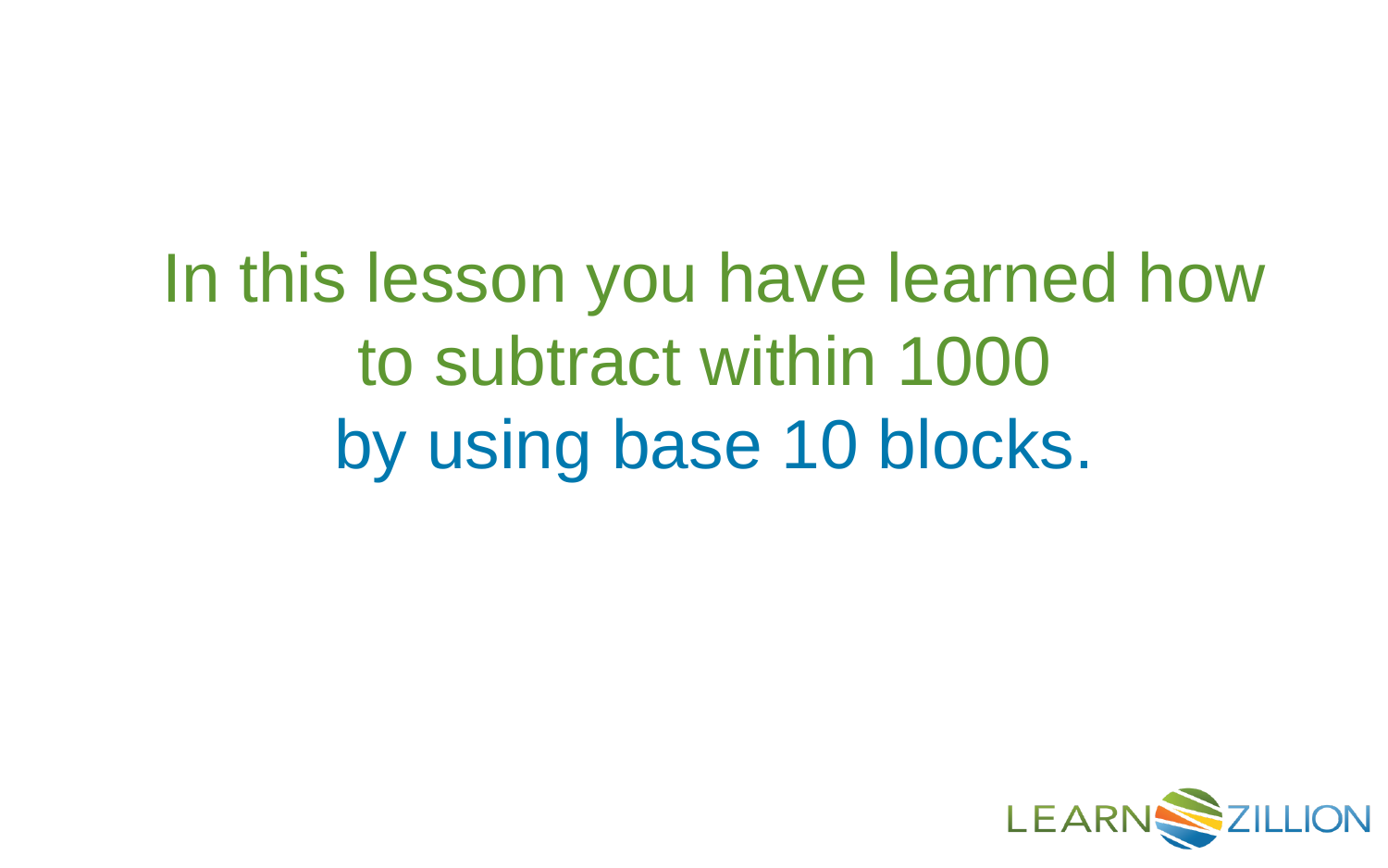

In this lesson you have learned how to subtract within 1000
by using base 10 blocks.